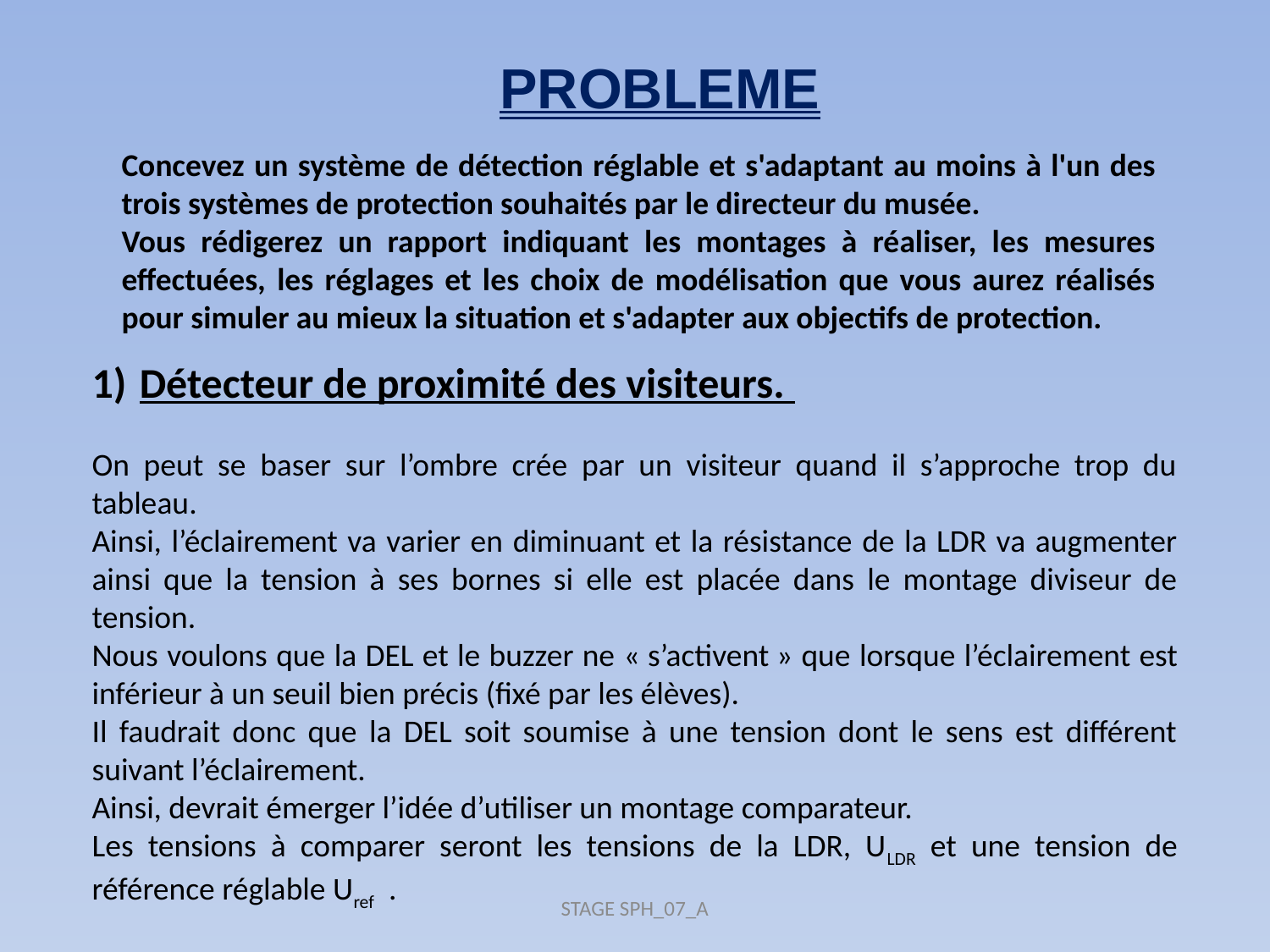

PROBLEME
Concevez un système de détection réglable et s'adaptant au moins à l'un des trois systèmes de protection souhaités par le directeur du musée.
Vous rédigerez un rapport indiquant les montages à réaliser, les mesures effectuées, les réglages et les choix de modélisation que vous aurez réalisés pour simuler au mieux la situation et s'adapter aux objectifs de protection.

Détecteur de proximité des visiteurs.

On peut se baser sur l’ombre crée par un visiteur quand il s’approche trop du tableau.
Ainsi, l’éclairement va varier en diminuant et la résistance de la LDR va augmenter ainsi que la tension à ses bornes si elle est placée dans le montage diviseur de tension.
Nous voulons que la DEL et le buzzer ne « s’activent » que lorsque l’éclairement est inférieur à un seuil bien précis (fixé par les élèves).
Il faudrait donc que la DEL soit soumise à une tension dont le sens est différent suivant l’éclairement.
Ainsi, devrait émerger l’idée d’utiliser un montage comparateur.
Les tensions à comparer seront les tensions de la LDR, ULDR et une tension de référence réglable Uref  .

STAGE SPH_07_A